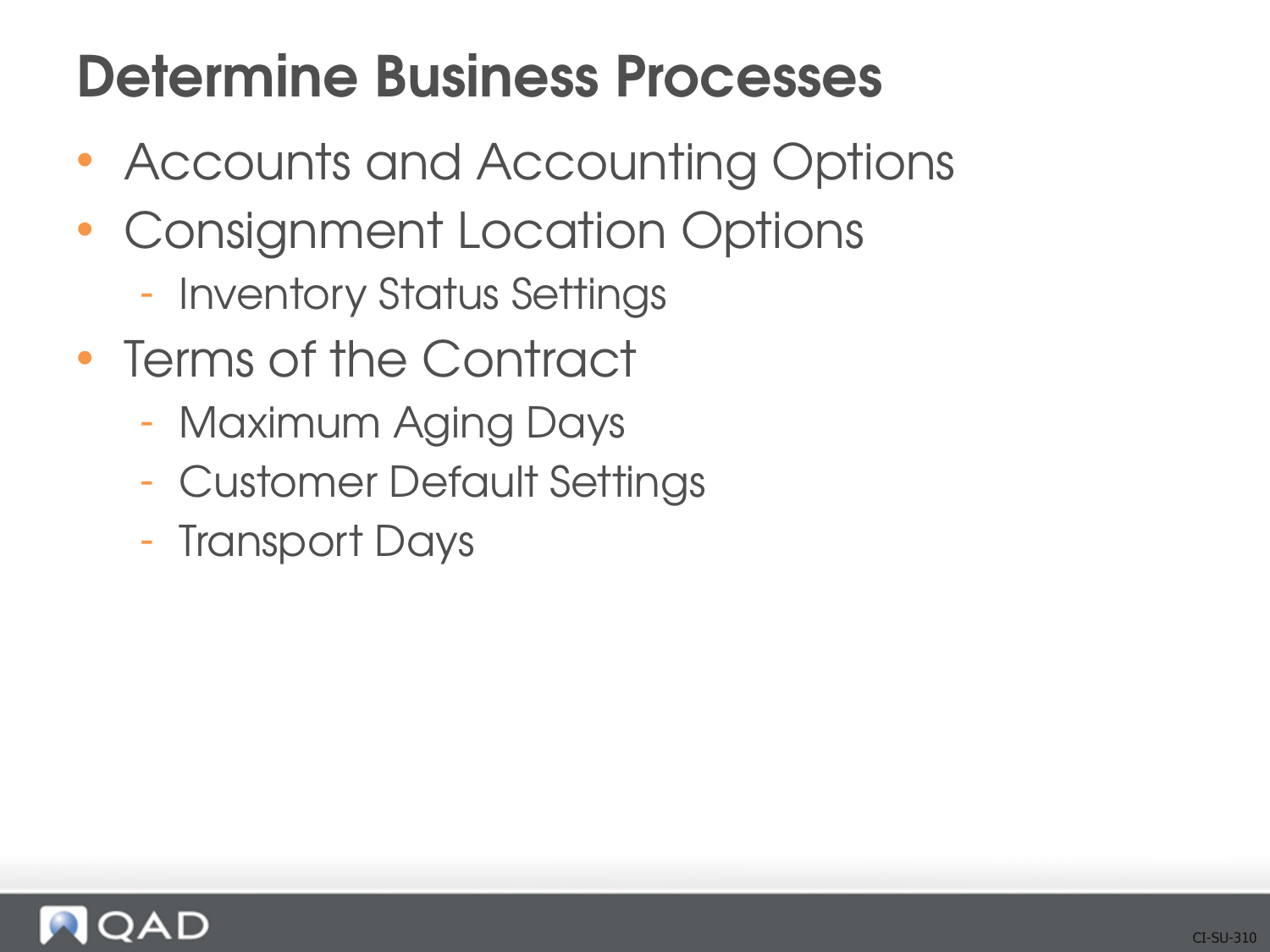

# Determine Business Processes
Accounts and Accounting Options
Consignment Location Options
Inventory Status Settings
Terms of the Contract
Maximum Aging Days
Customer Default Settings
Transport Days

CI-SU-310